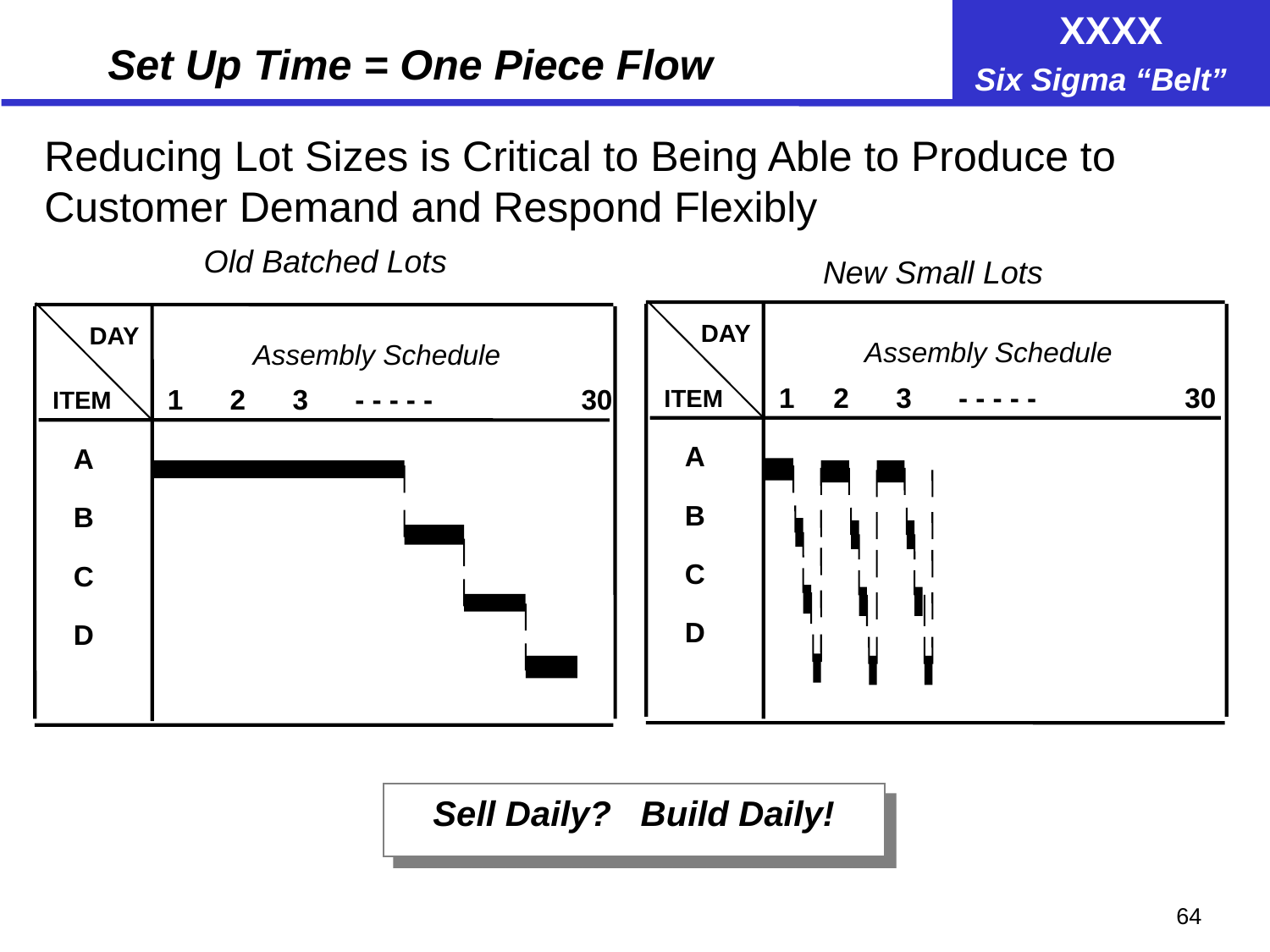

Set Up Time = One Piece Flow

Reducing Lot Sizes is Critical to Being Able to Produce to Customer Demand and Respond Flexibly
Old Batched Lots
New Small Lots

DAY
DAY
Assembly Schedule
Assembly Schedule
ITEM
            1     2      3      - - - - -                   30

A

B

C

D

ITEM
            1      2      3      - - - - -                   30

A

B

C

D

Sell Daily?   Build Daily!